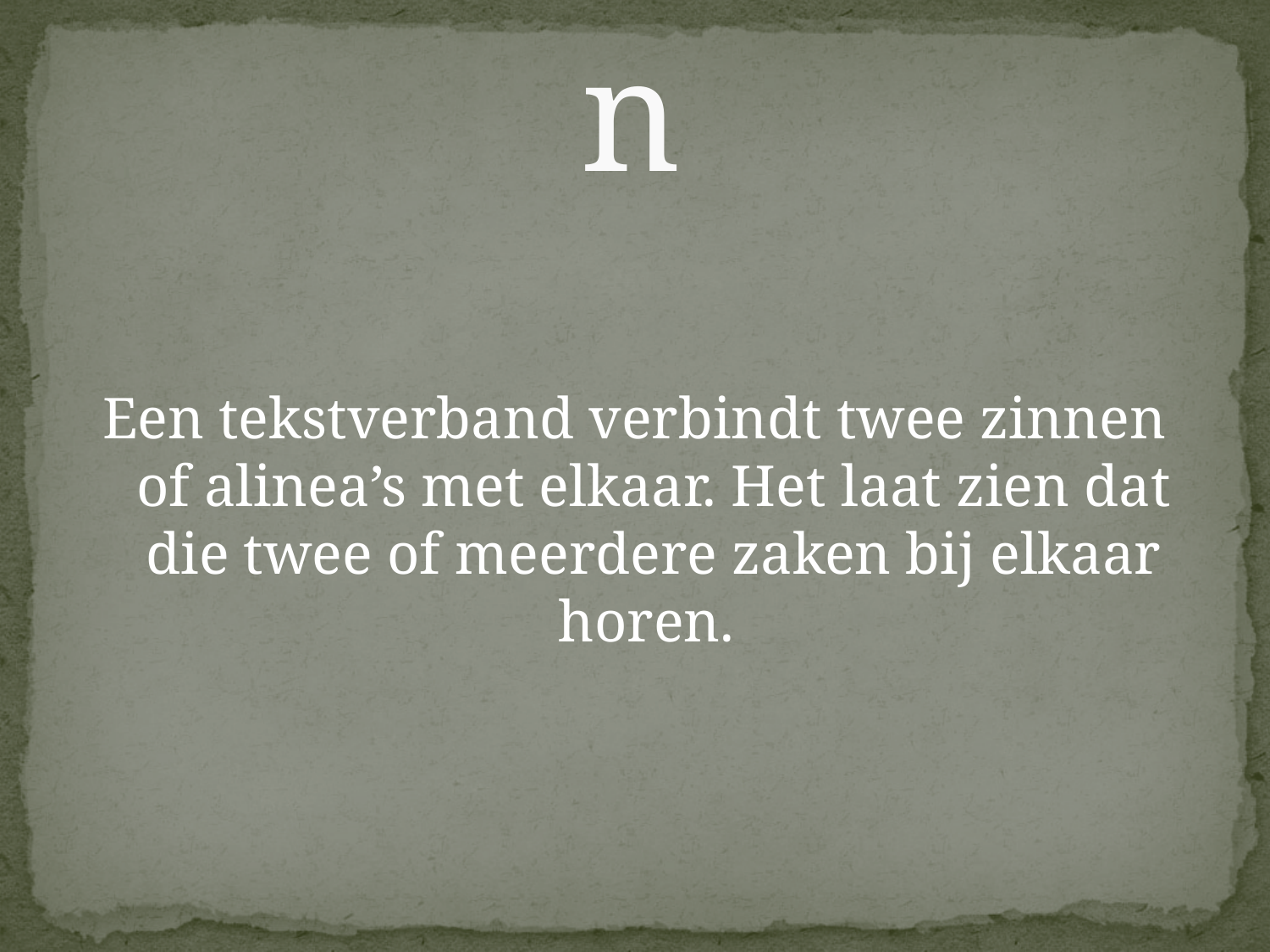

# Tekstverbanden
Een tekstverband verbindt twee zinnen of alinea’s met elkaar. Het laat zien dat die twee of meerdere zaken bij elkaar horen.